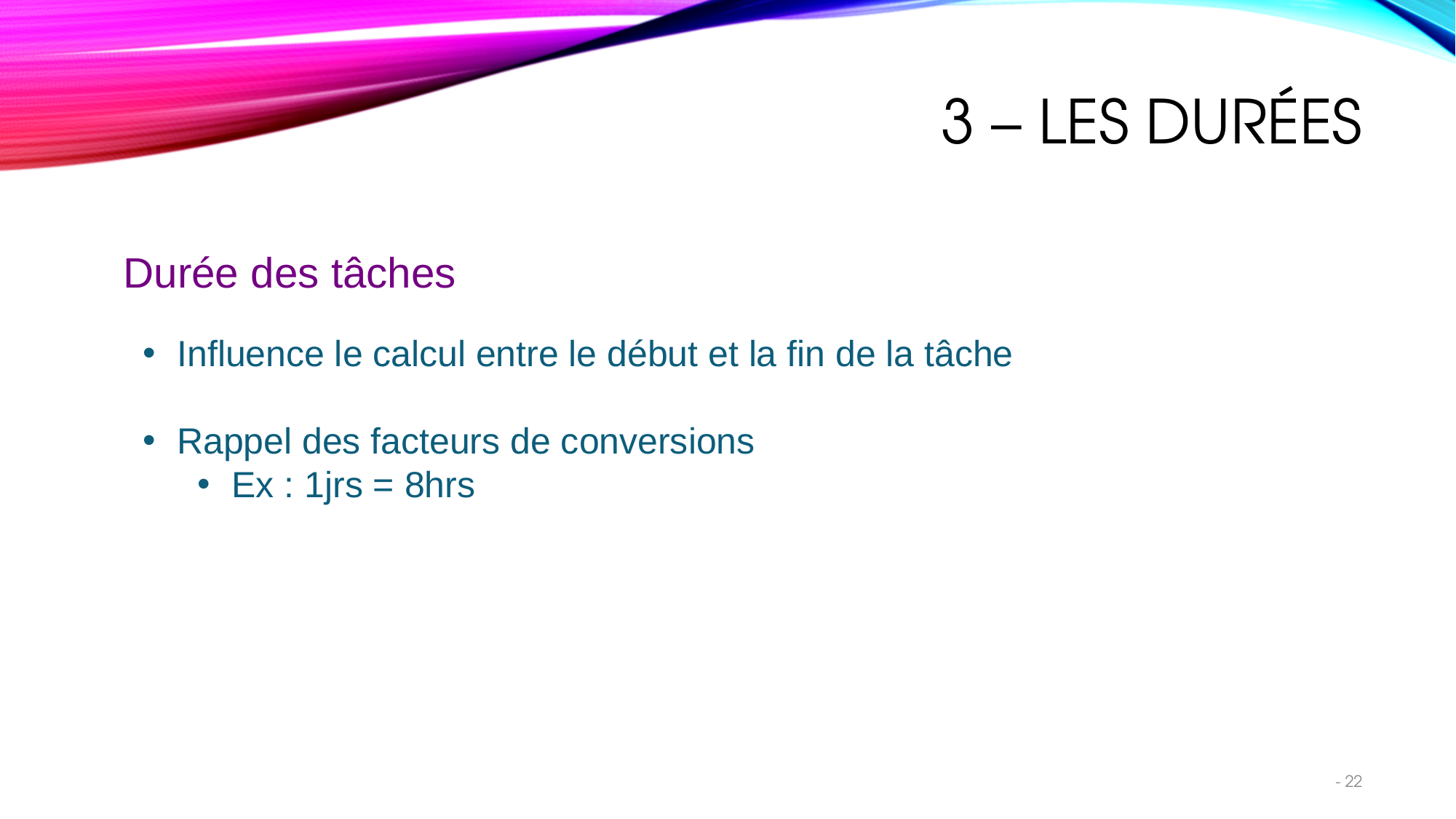

# 3 – Les durées
Durée des tâches
Influence le calcul entre le début et la fin de la tâche

Rappel des facteurs de conversions
Ex : 1jrs = 8hrs
22